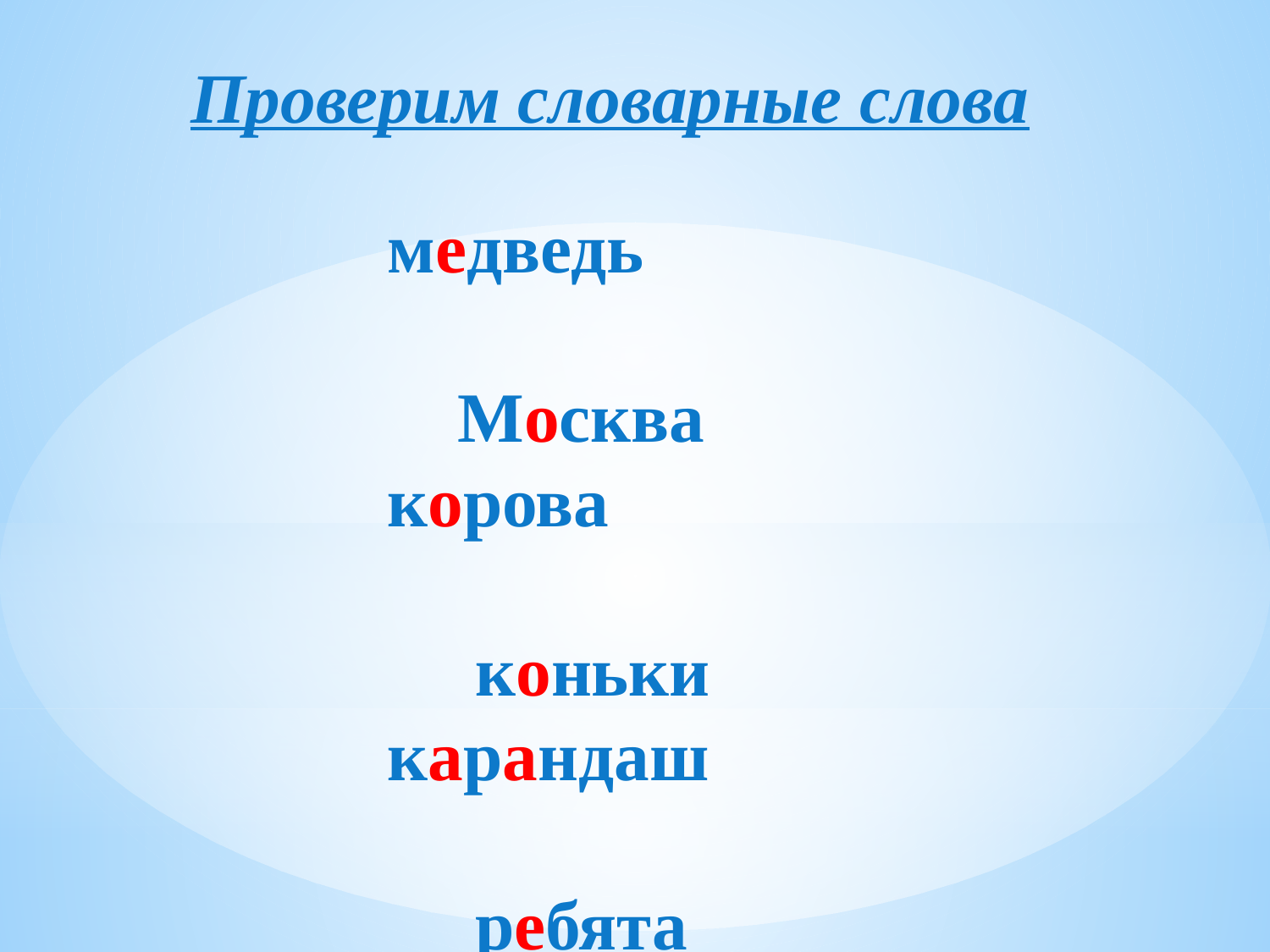

Проверим словарные слова
медведь                                                           Москва
корова                                                              коньки
карандаш                                                         ребята
город                                                               воробей